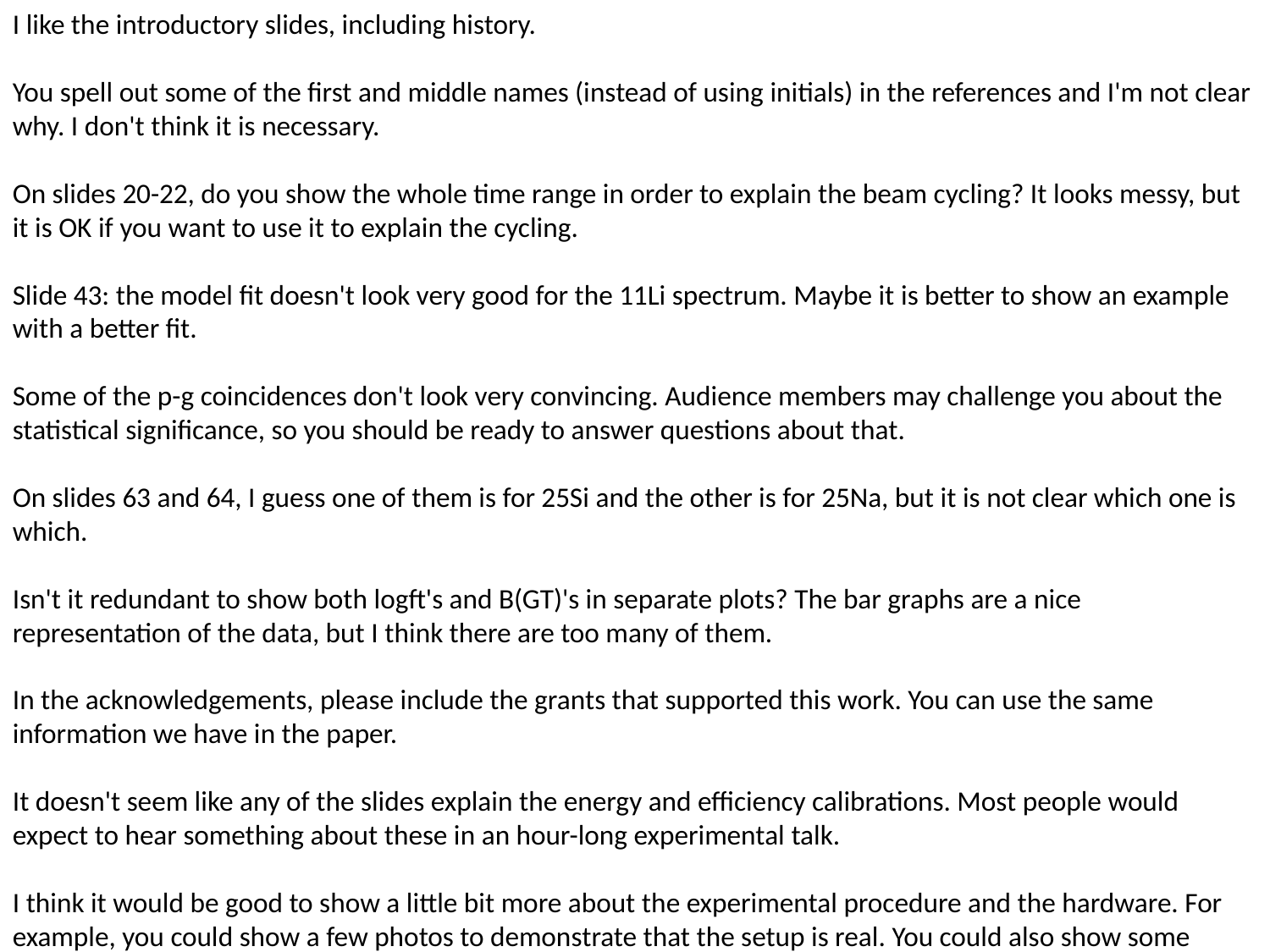

I like the introductory slides, including history.

You spell out some of the first and middle names (instead of using initials) in the references and I'm not clear why. I don't think it is necessary.

On slides 20-22, do you show the whole time range in order to explain the beam cycling? It looks messy, but it is OK if you want to use it to explain the cycling.

Slide 43: the model fit doesn't look very good for the 11Li spectrum. Maybe it is better to show an example with a better fit.

Some of the p-g coincidences don't look very convincing. Audience members may challenge you about the statistical significance, so you should be ready to answer questions about that.

On slides 63 and 64, I guess one of them is for 25Si and the other is for 25Na, but it is not clear which one is which.

Isn't it redundant to show both logft's and B(GT)'s in separate plots? The bar graphs are a nice representation of the data, but I think there are too many of them.

In the acknowledgements, please include the grants that supported this work. You can use the same information we have in the paper.

It doesn't seem like any of the slides explain the energy and efficiency calibrations. Most people would expect to hear something about these in an hour-long experimental talk.

I think it would be good to show a little bit more about the experimental procedure and the hardware. For example, you could show a few photos to demonstrate that the setup is real. You could also show some more information about the beam distribution, like the depth profile from drift time in Moshe's paper. And you could show the beam particle ID plot from Moshe's paper.